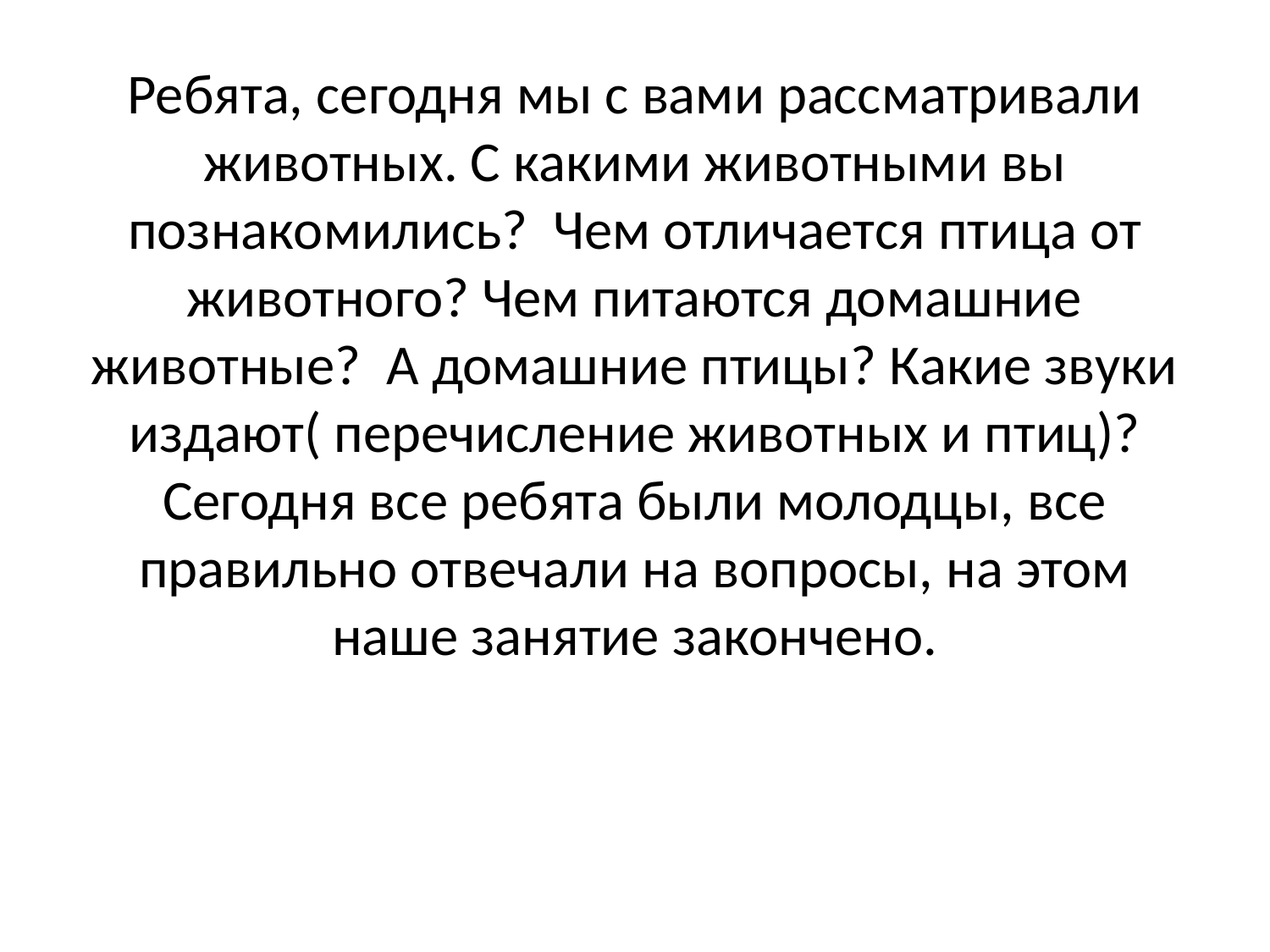

# Ребята, сегодня мы с вами рассматривали животных. С какими животными вы познакомились?  Чем отличается птица от животного? Чем питаются домашние животные?  А домашние птицы? Какие звуки издают( перечисление животных и птиц)? Сегодня все ребята были молодцы, все правильно отвечали на вопросы, на этом наше занятие закончено.